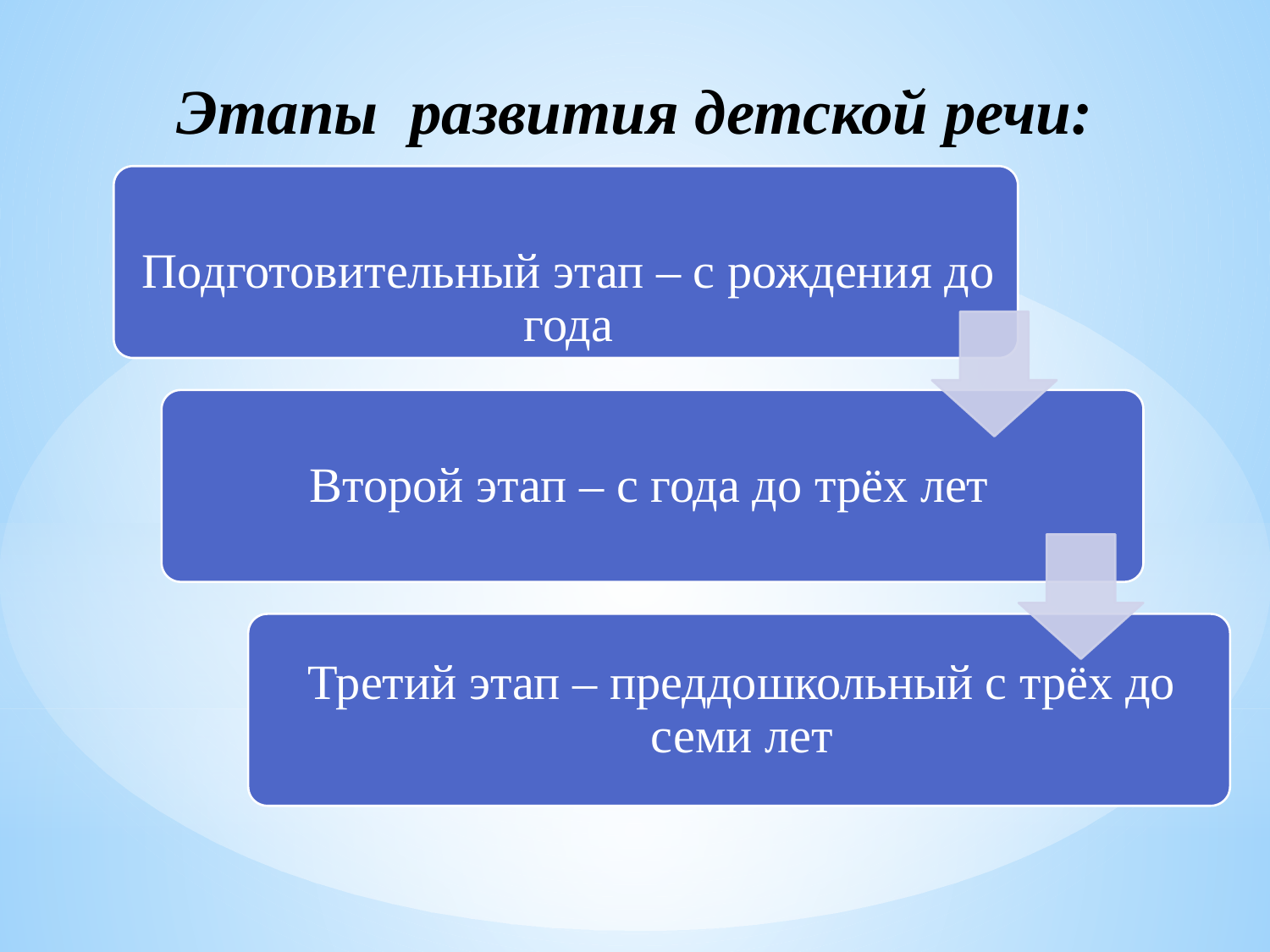

Этапы  развития детской речи:

Подготовительный этап – с рождения до года
Второй этап – с года до трёх лет
Третий этап – преддошкольный с трёх до семи лет